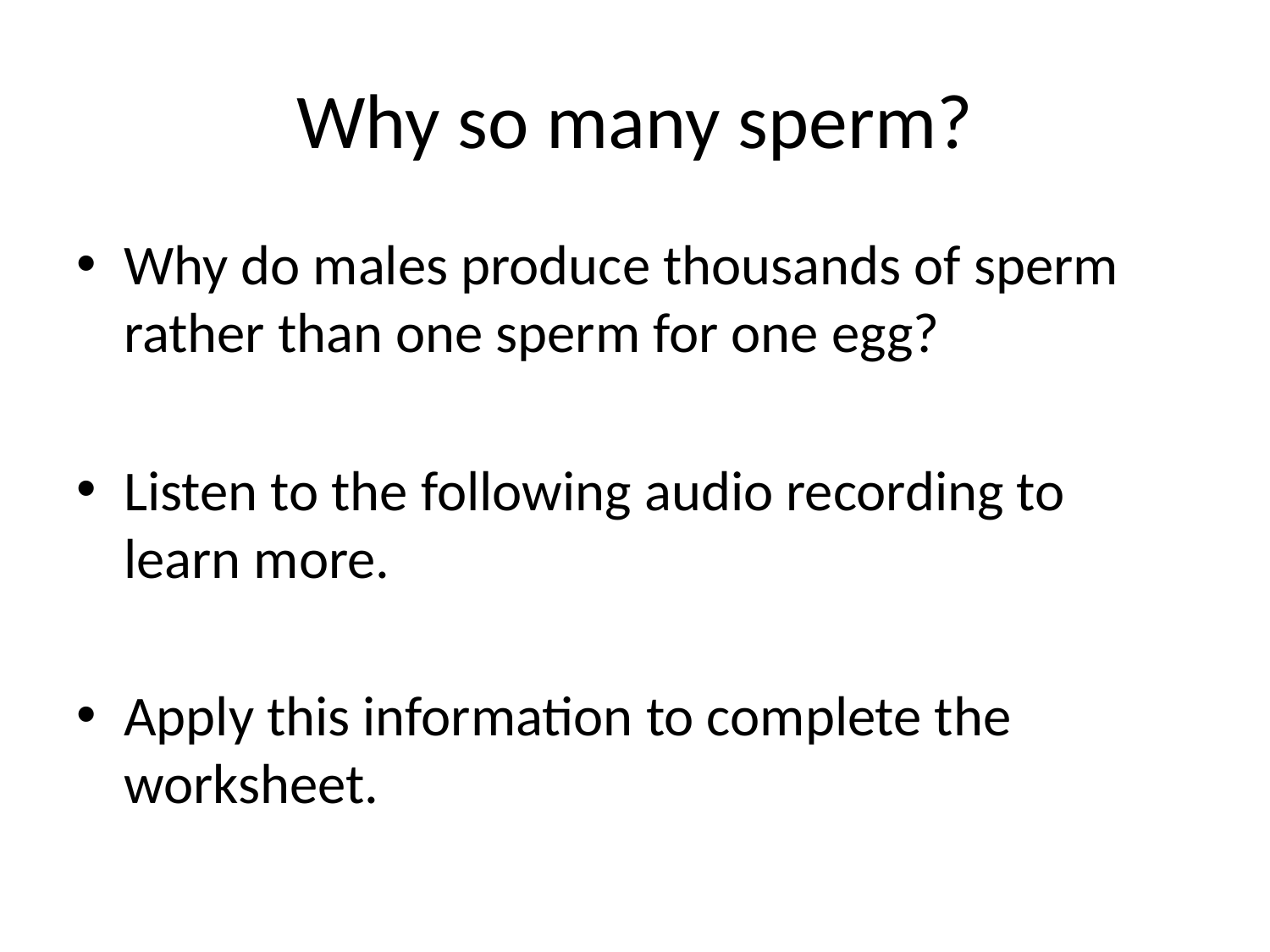

# Why so many sperm?
Why do males produce thousands of sperm rather than one sperm for one egg?

Listen to the following audio recording to learn more.

Apply this information to complete the worksheet.